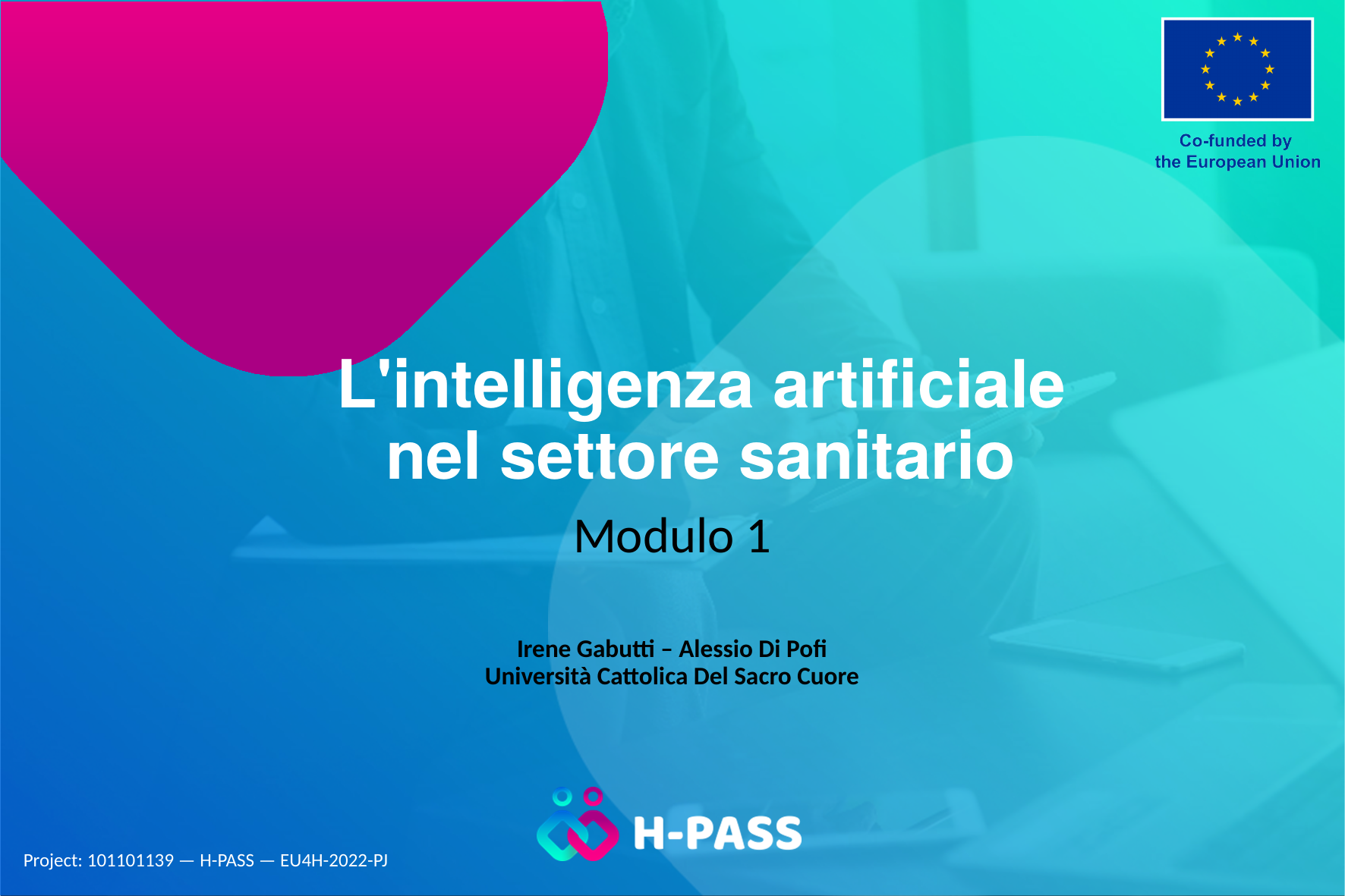

# L'intelligenza artificiale nel settore sanitario
Modulo 1
Irene Gabutti – Alessio Di Pofi
Università Cattolica Del Sacro Cuore
Project: 101101139 — H-PASS — EU4H-2022-PJ